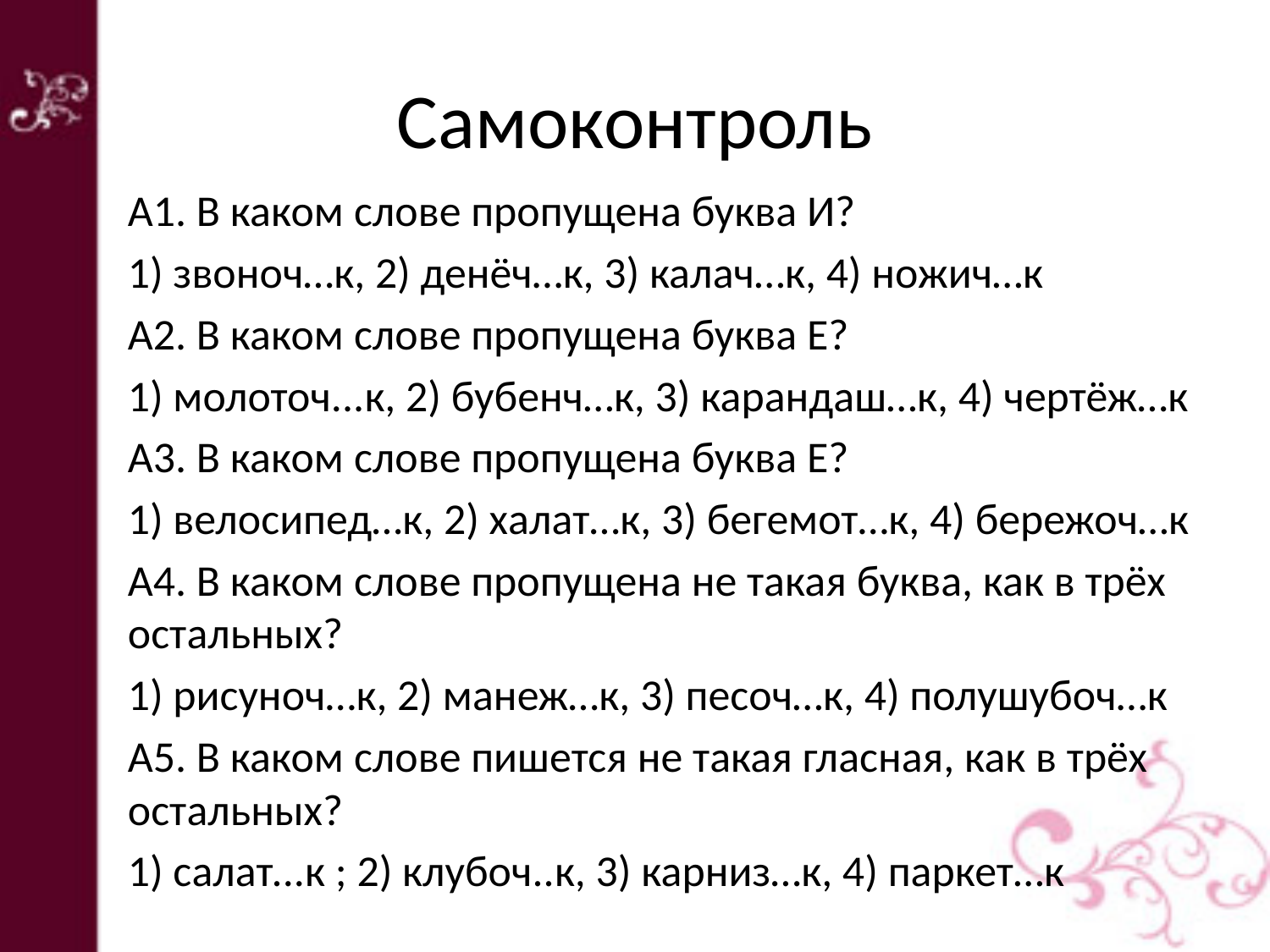

# Самоконтроль
А1. В каком слове пропущена буква И?
1) звоноч…к, 2) денёч…к, 3) калач…к, 4) ножич…к
А2. В каком слове пропущена буква Е?
1) молоточ...к, 2) бубенч…к, 3) карандаш…к, 4) чертёж…к
А3. В каком слове пропущена буква Е?
1) велосипед…к, 2) халат…к, 3) бегемот…к, 4) бережоч…к
А4. В каком слове пропущена не такая буква, как в трёх остальных?
1) рисуноч…к, 2) манеж…к, 3) песоч…к, 4) полушубоч…к
А5. В каком слове пишется не такая гласная, как в трёх остальных?
1) салат...к ; 2) клубоч..к, 3) карниз…к, 4) паркет…к